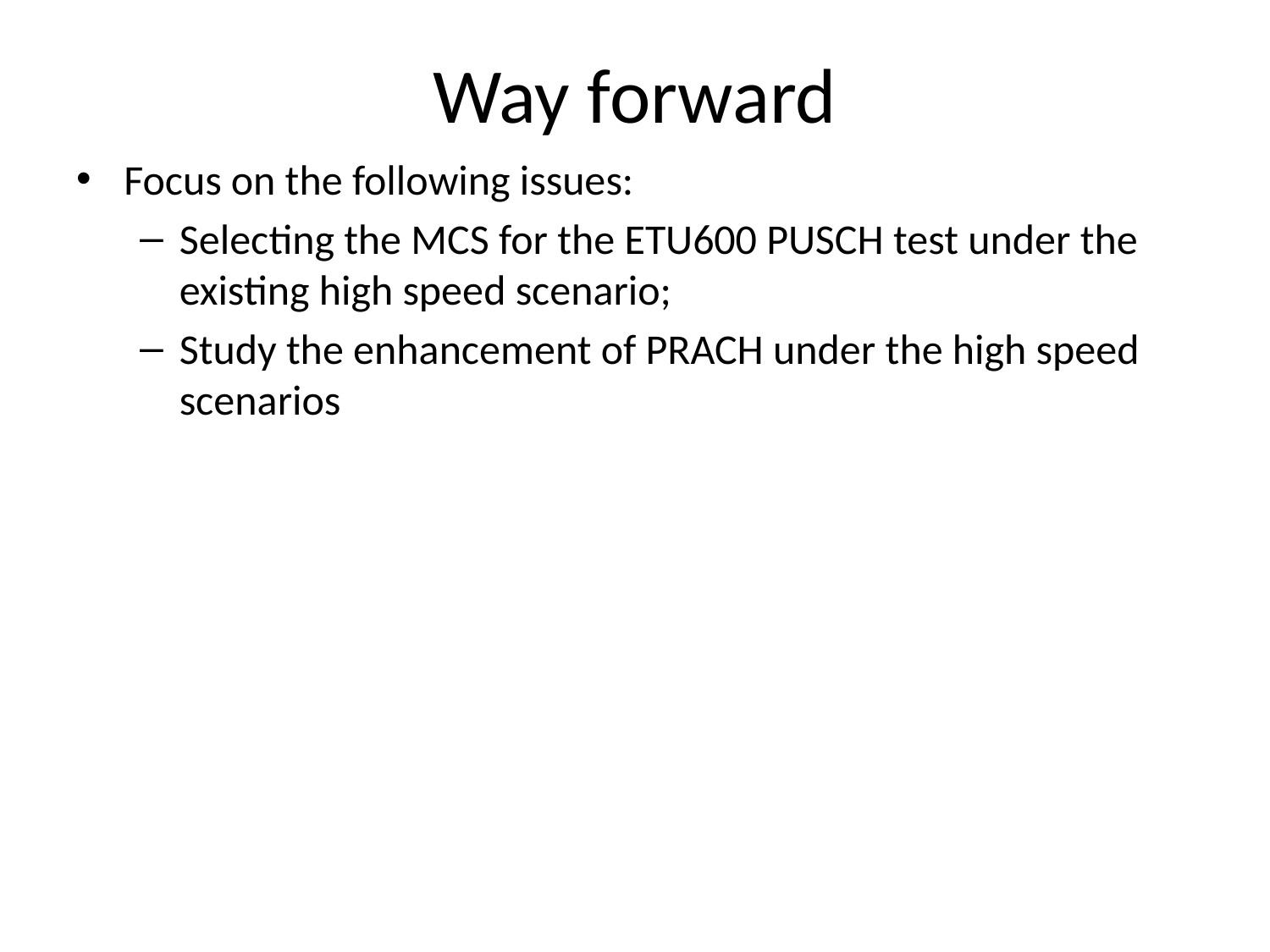

# Way forward
Focus on the following issues:
Selecting the MCS for the ETU600 PUSCH test under the existing high speed scenario;
Study the enhancement of PRACH under the high speed scenarios